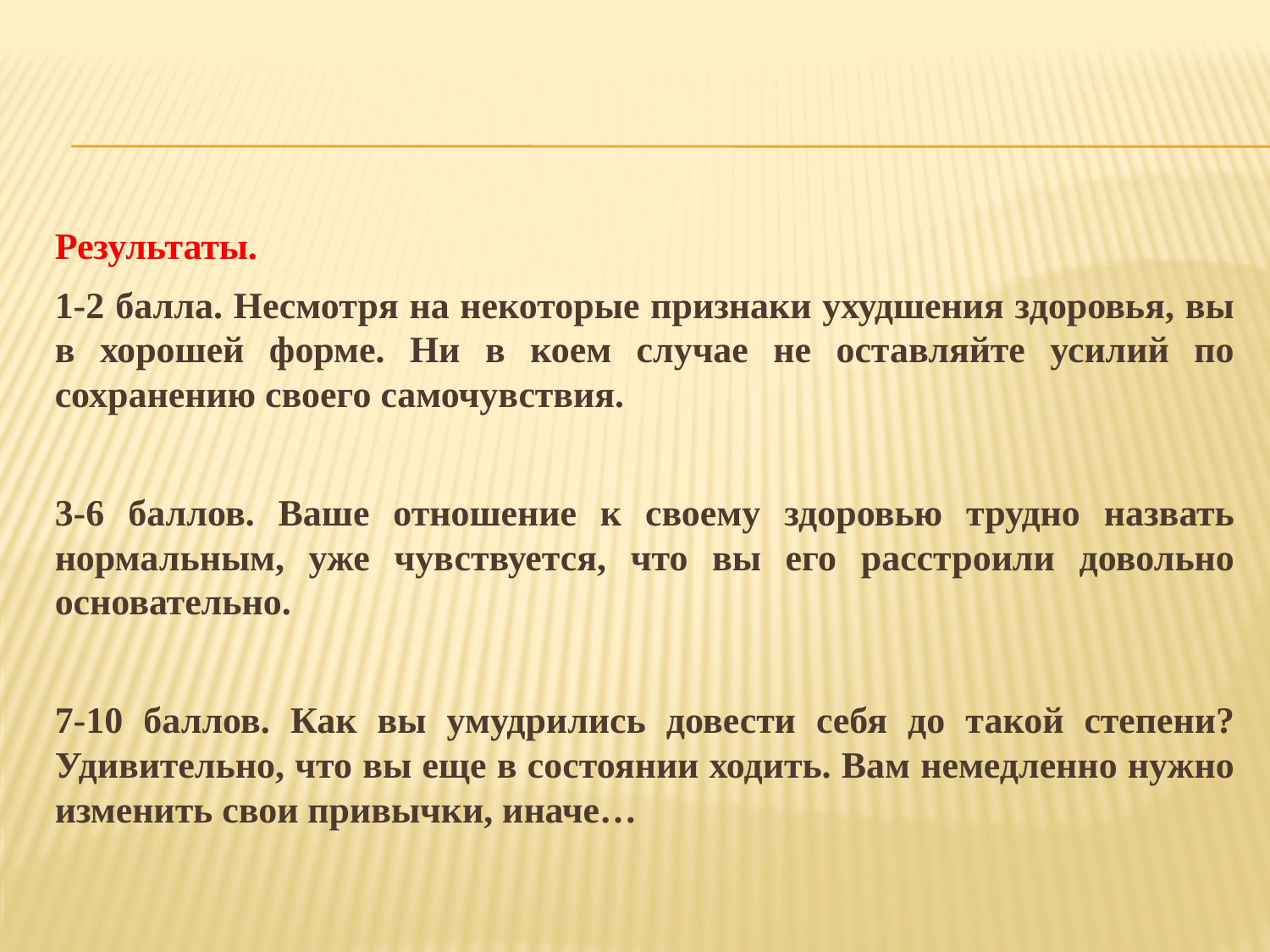

Результаты.
1-2 балла. Несмотря на некоторые признаки ухудшения здоровья, вы в хорошей форме. Ни в коем случае не оставляйте усилий по сохранению своего самочувствия.

3-6 баллов. Ваше отношение к своему здоровью трудно назвать нормальным, уже чувствуется, что вы его расстроили довольно основательно.

7-10 баллов. Как вы умудрились довести себя до такой степени? Удивительно, что вы еще в состоянии ходить. Вам немедленно нужно изменить свои привычки, иначе…